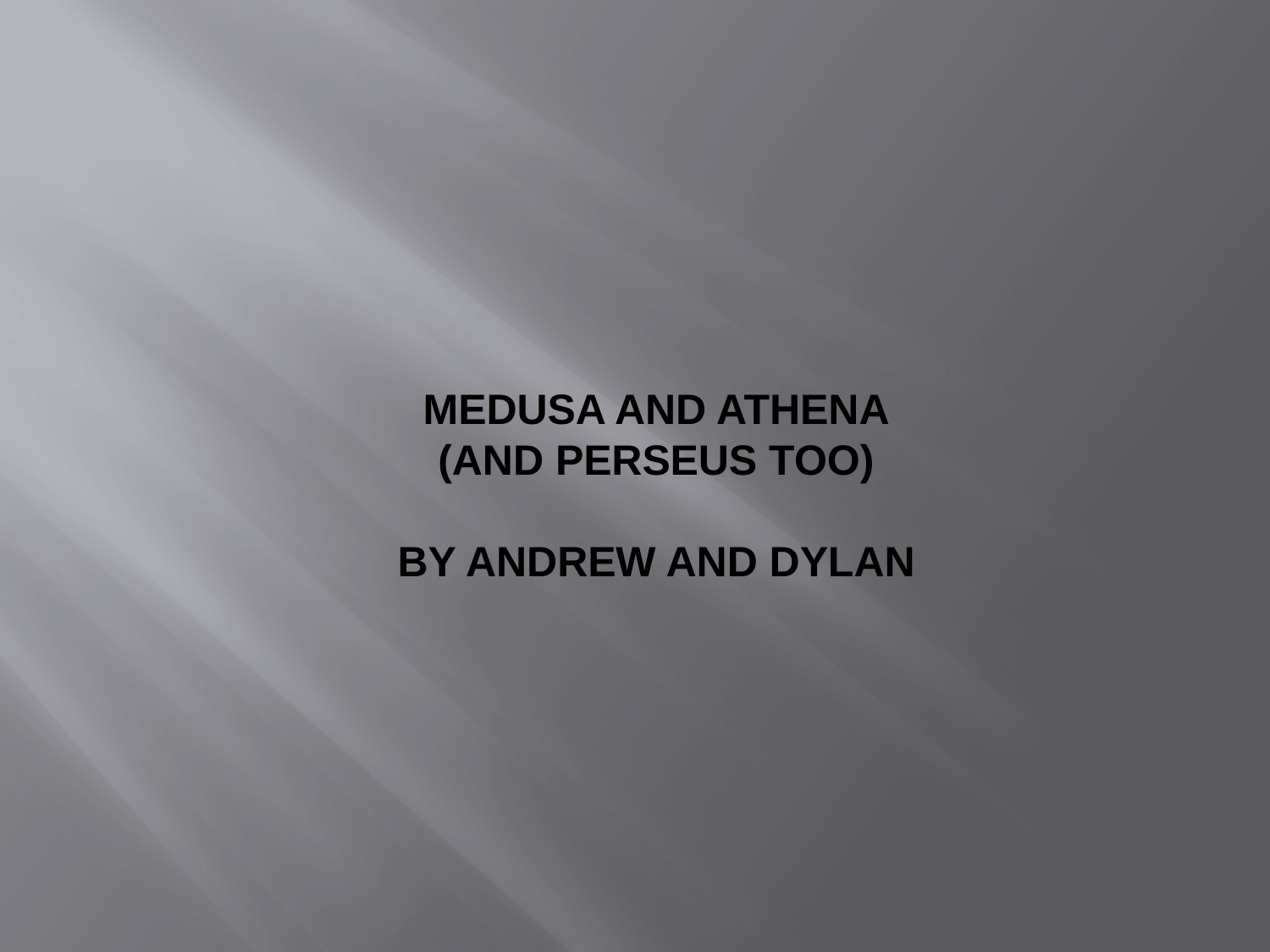

# Medusa and Athena (And Perseus too) by Andrew and Dylan